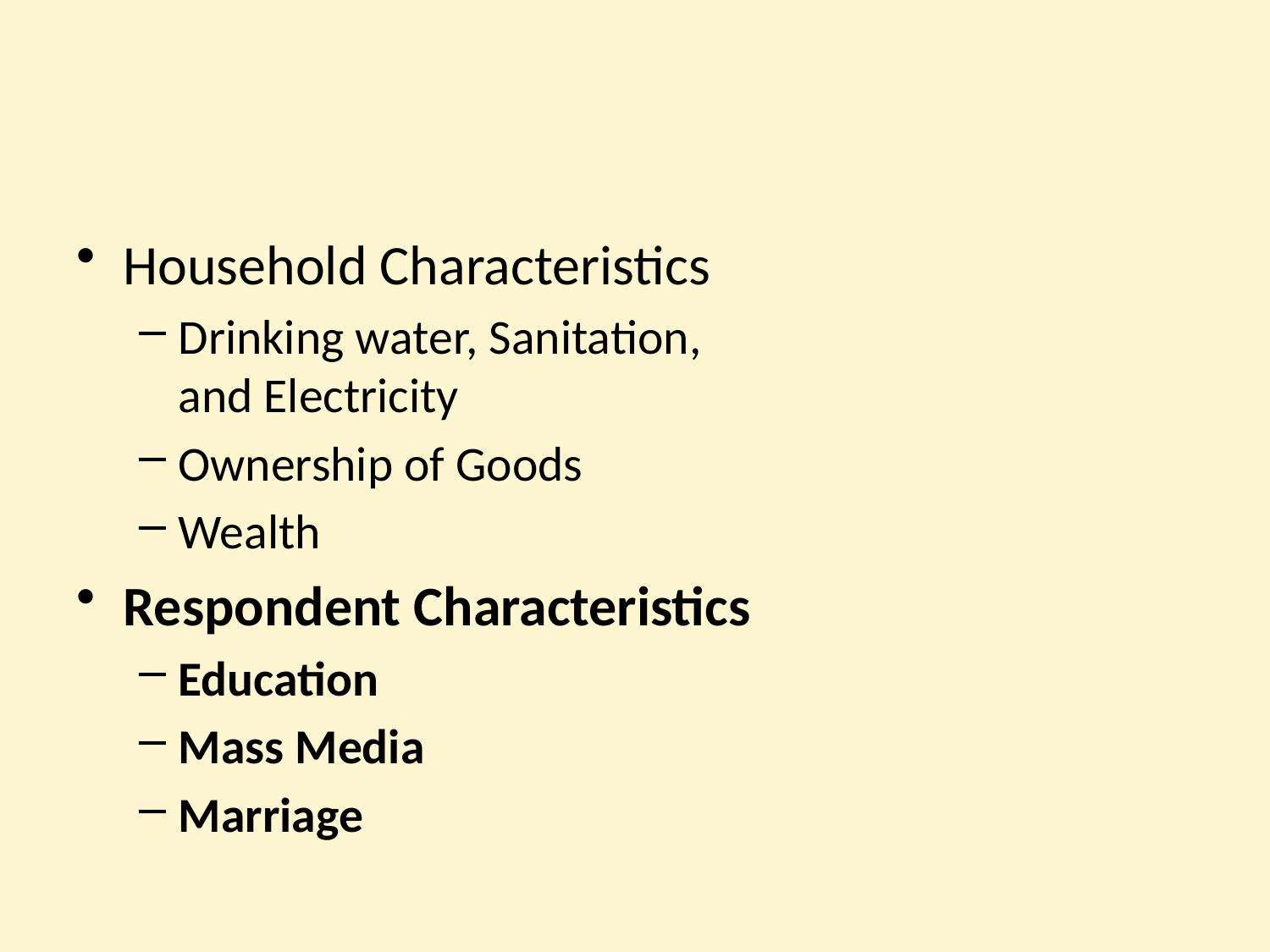

#
Household Characteristics
Drinking water, Sanitation,
and Electricity
Ownership of Goods
Wealth
Respondent Characteristics
Education
Mass Media
Marriage